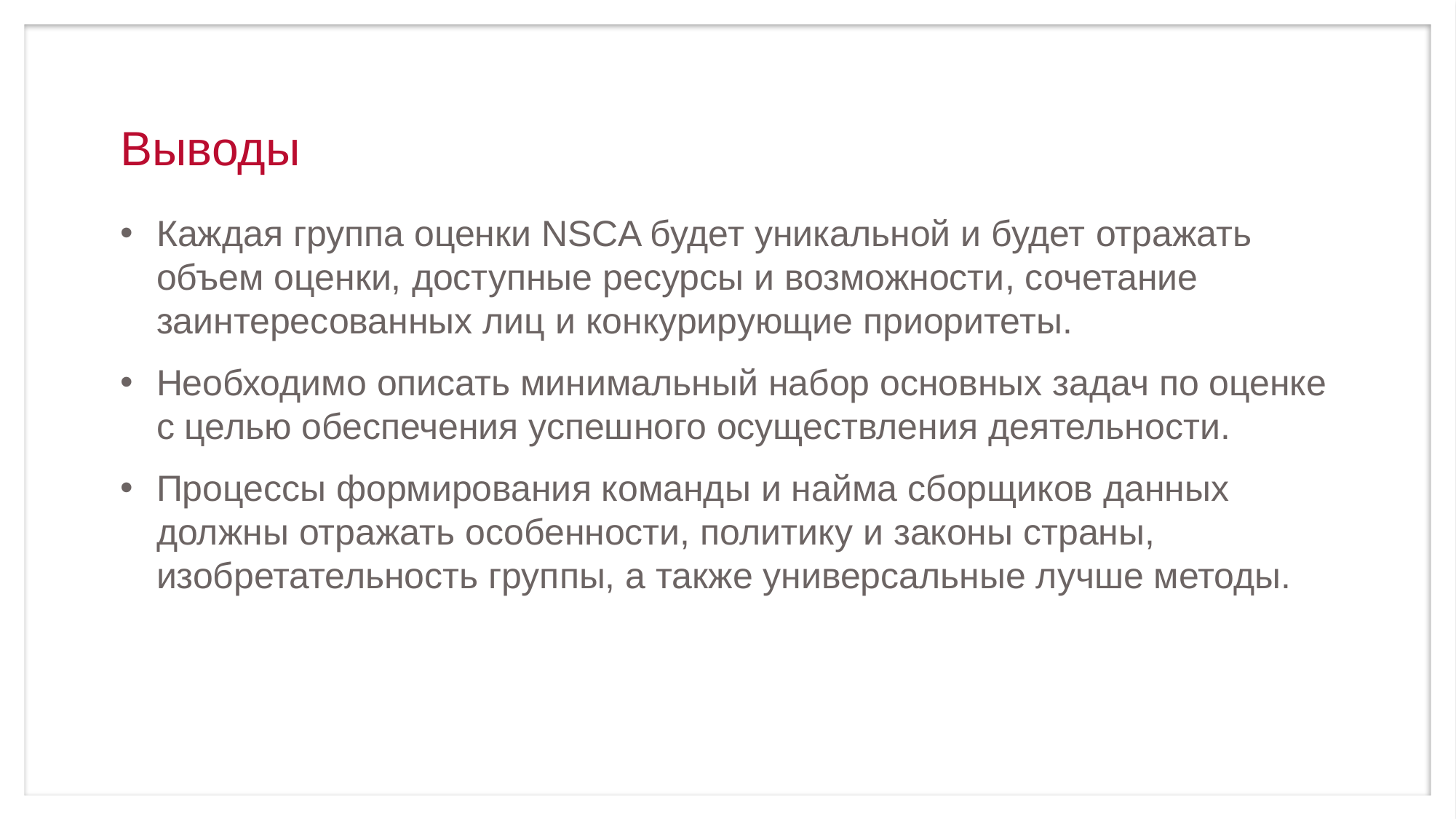

# Выводы
Каждая группа оценки NSCA будет уникальной и будет отражать объем оценки, доступные ресурсы и возможности, сочетание заинтересованных лиц и конкурирующие приоритеты.
Необходимо описать минимальный набор основных задач по оценке с целью обеспечения успешного осуществления деятельности.
Процессы формирования команды и найма сборщиков данных должны отражать особенности, политику и законы страны, изобретательность группы, а также универсальные лучше методы.